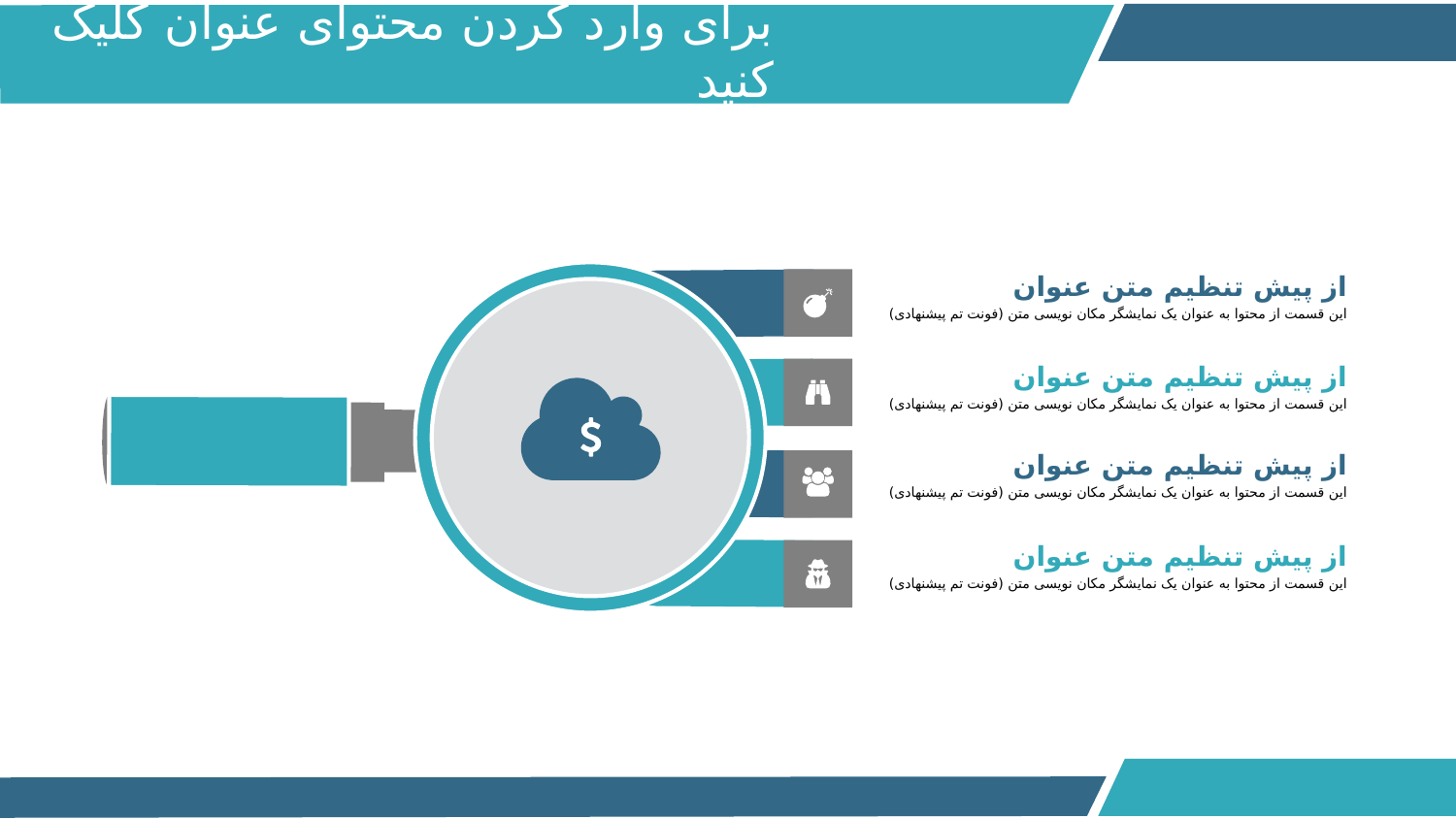

برای وارد کردن محتوای عنوان کلیک کنید

از پیش تنظیم متن عنوان
این قسمت از محتوا به عنوان یک نمایشگر مکان نویسی متن (فونت تم پیشنهادی)

از پیش تنظیم متن عنوان
این قسمت از محتوا به عنوان یک نمایشگر مکان نویسی متن (فونت تم پیشنهادی)

از پیش تنظیم متن عنوان
این قسمت از محتوا به عنوان یک نمایشگر مکان نویسی متن (فونت تم پیشنهادی)

از پیش تنظیم متن عنوان
این قسمت از محتوا به عنوان یک نمایشگر مکان نویسی متن (فونت تم پیشنهادی)